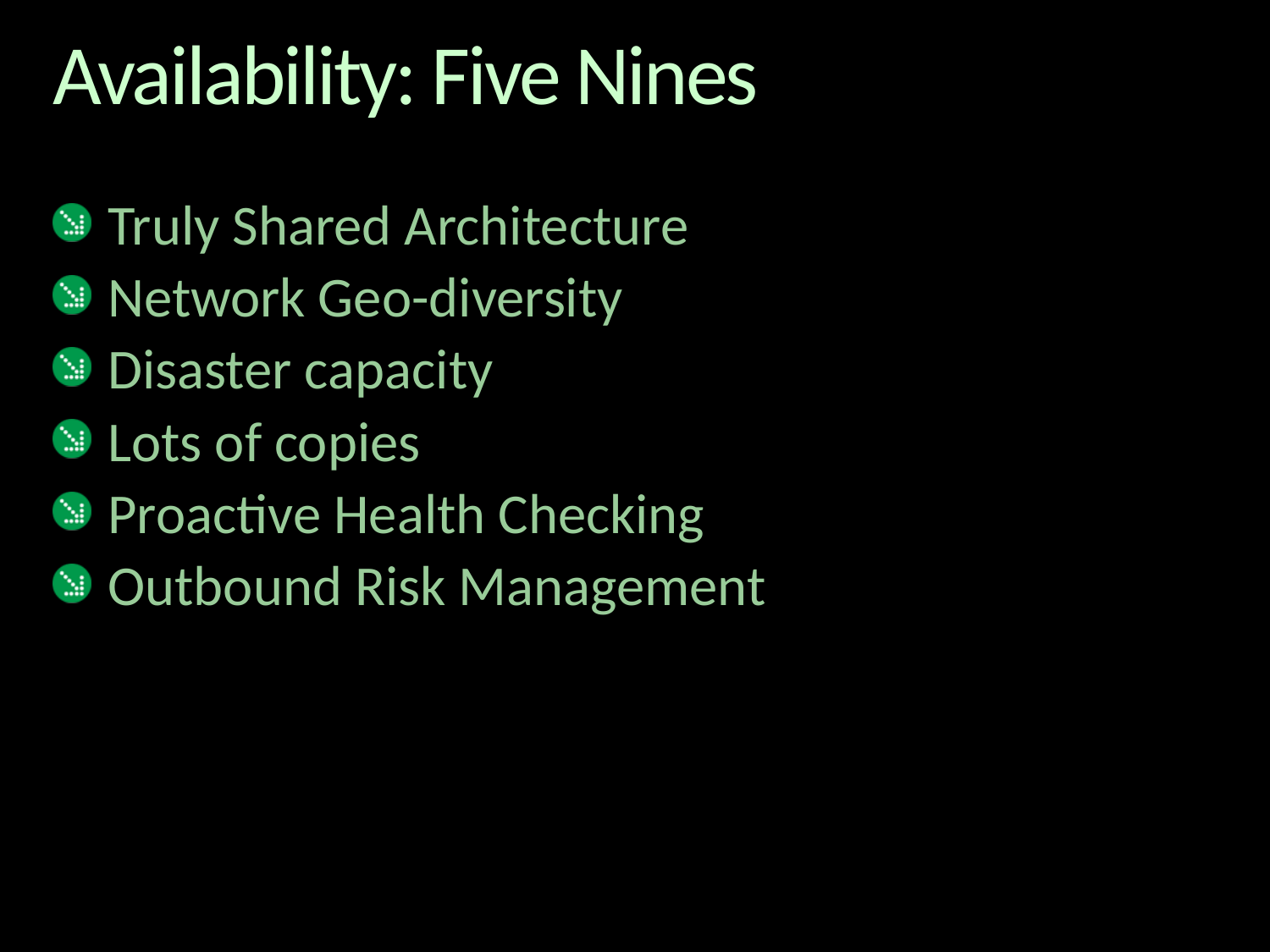

# Availability: Five Nines
Truly Shared Architecture
Network Geo-diversity
Disaster capacity
Lots of copies
Proactive Health Checking
Outbound Risk Management